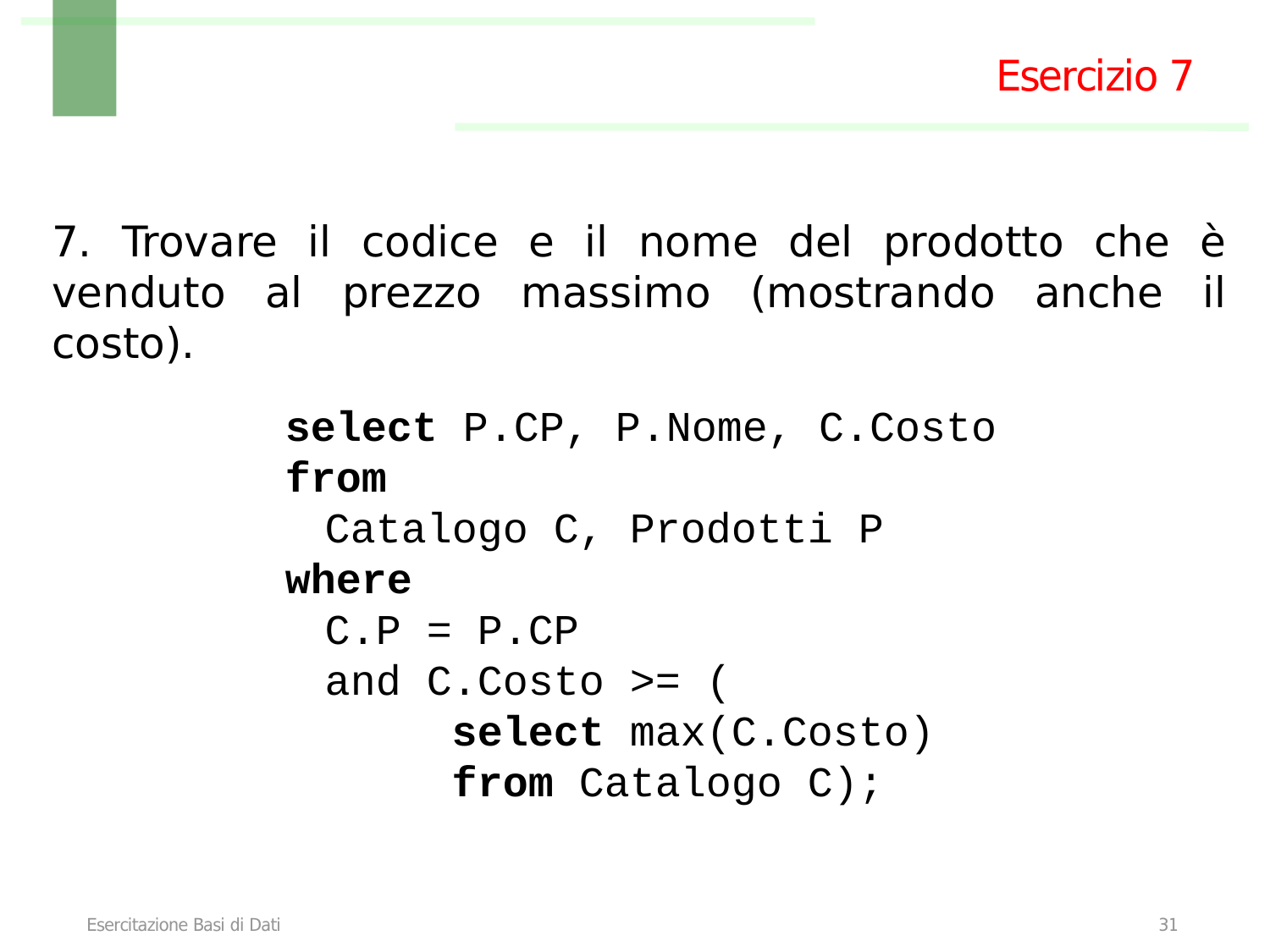

Esercizio 7

7. Trovare il codice e il nome del prodotto che è venduto al prezzo massimo (mostrando anche il costo).
select P.CP, P.Nome, C.Costo
from
	Catalogo C, Prodotti P
where
	C.P = P.CP
	and C.Costo >= (
		select max(C.Costo)
		from Catalogo C);